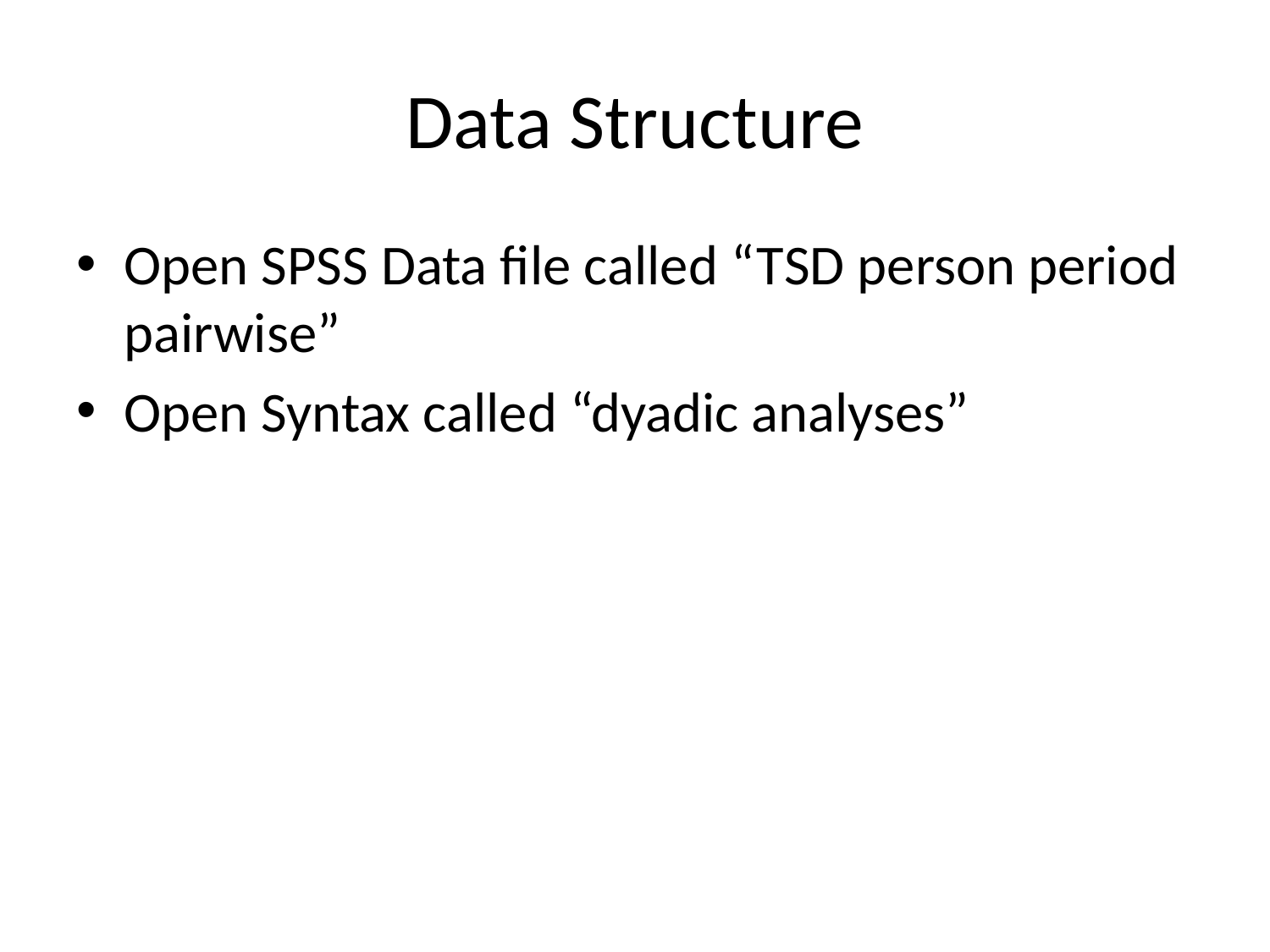

# Data Structure
Open SPSS Data file called “TSD person period pairwise”
Open Syntax called “dyadic analyses”